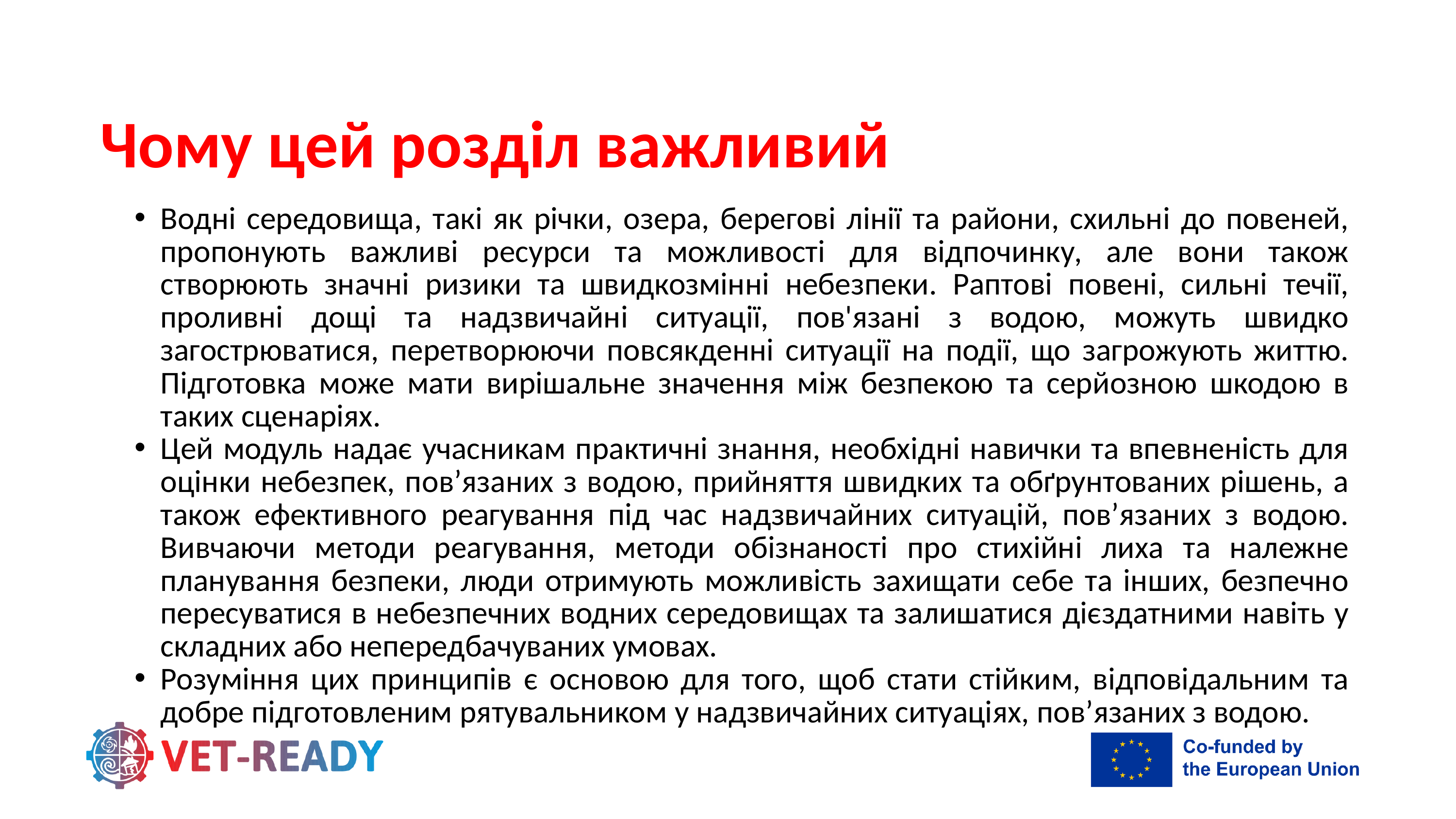

Чому цей розділ важливий
Водні середовища, такі як річки, озера, берегові лінії та райони, схильні до повеней, пропонують важливі ресурси та можливості для відпочинку, але вони також створюють значні ризики та швидкозмінні небезпеки. Раптові повені, сильні течії, проливні дощі та надзвичайні ситуації, пов'язані з водою, можуть швидко загострюватися, перетворюючи повсякденні ситуації на події, що загрожують життю. Підготовка може мати вирішальне значення між безпекою та серйозною шкодою в таких сценаріях.
Цей модуль надає учасникам практичні знання, необхідні навички та впевненість для оцінки небезпек, пов’язаних з водою, прийняття швидких та обґрунтованих рішень, а також ефективного реагування під час надзвичайних ситуацій, пов’язаних з водою. Вивчаючи методи реагування, методи обізнаності про стихійні лиха та належне планування безпеки, люди отримують можливість захищати себе та інших, безпечно пересуватися в небезпечних водних середовищах та залишатися дієздатними навіть у складних або непередбачуваних умовах.
Розуміння цих принципів є основою для того, щоб стати стійким, відповідальним та добре підготовленим рятувальником у надзвичайних ситуаціях, пов’язаних з водою.